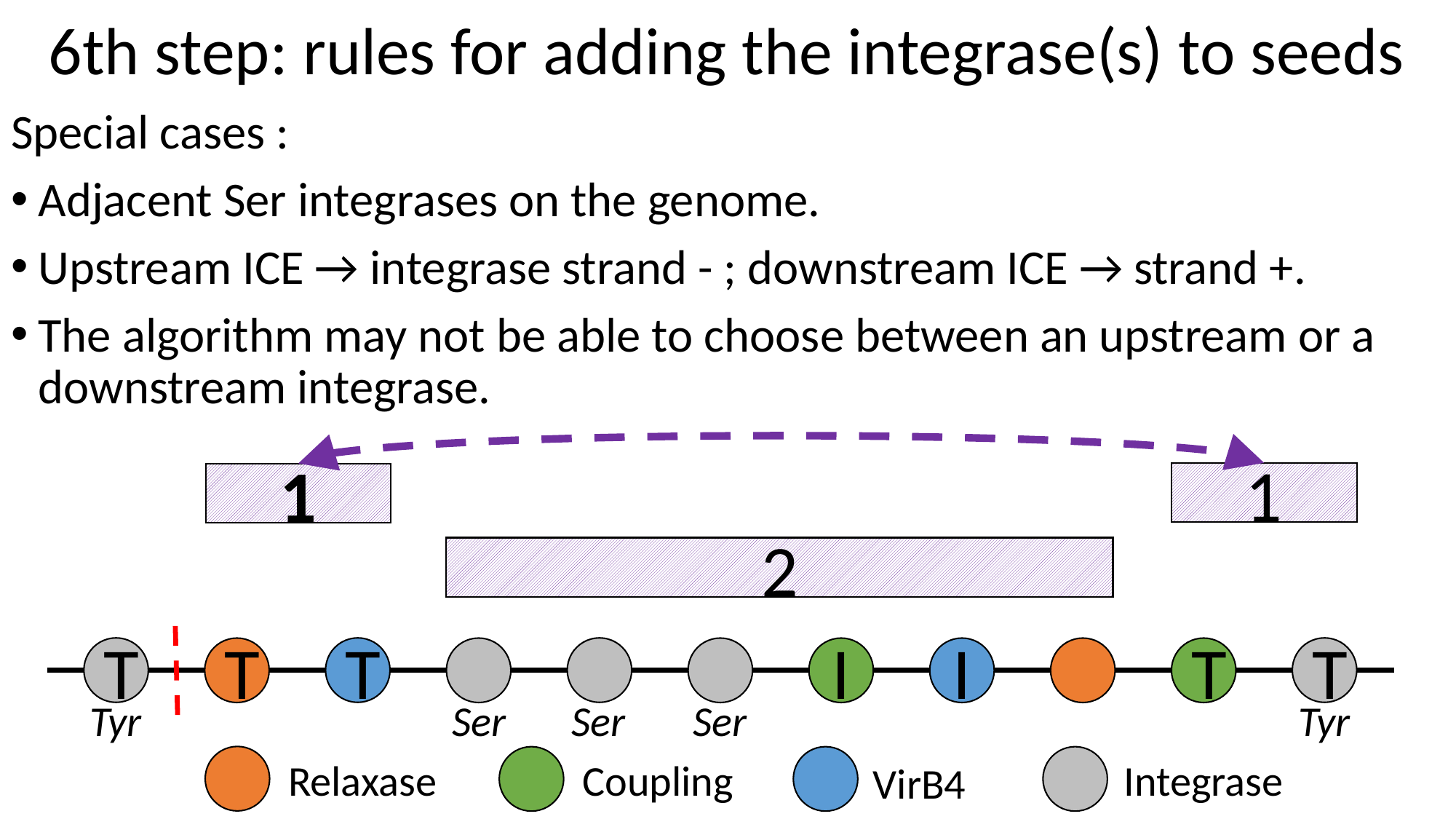

# 6th step: rules for adding the integrase(s) to seeds
Special cases :
Adjacent Ser integrases on the genome.
Upstream ICE → integrase strand - ; downstream ICE → strand +.
The algorithm may not be able to choose between an upstream or a downstream integrase.
1
1
2
T
T

T
T

I
I

T
Tyr
Ser
Ser
Ser
Tyr

Relaxase
Coupling
Integrase
VirB4